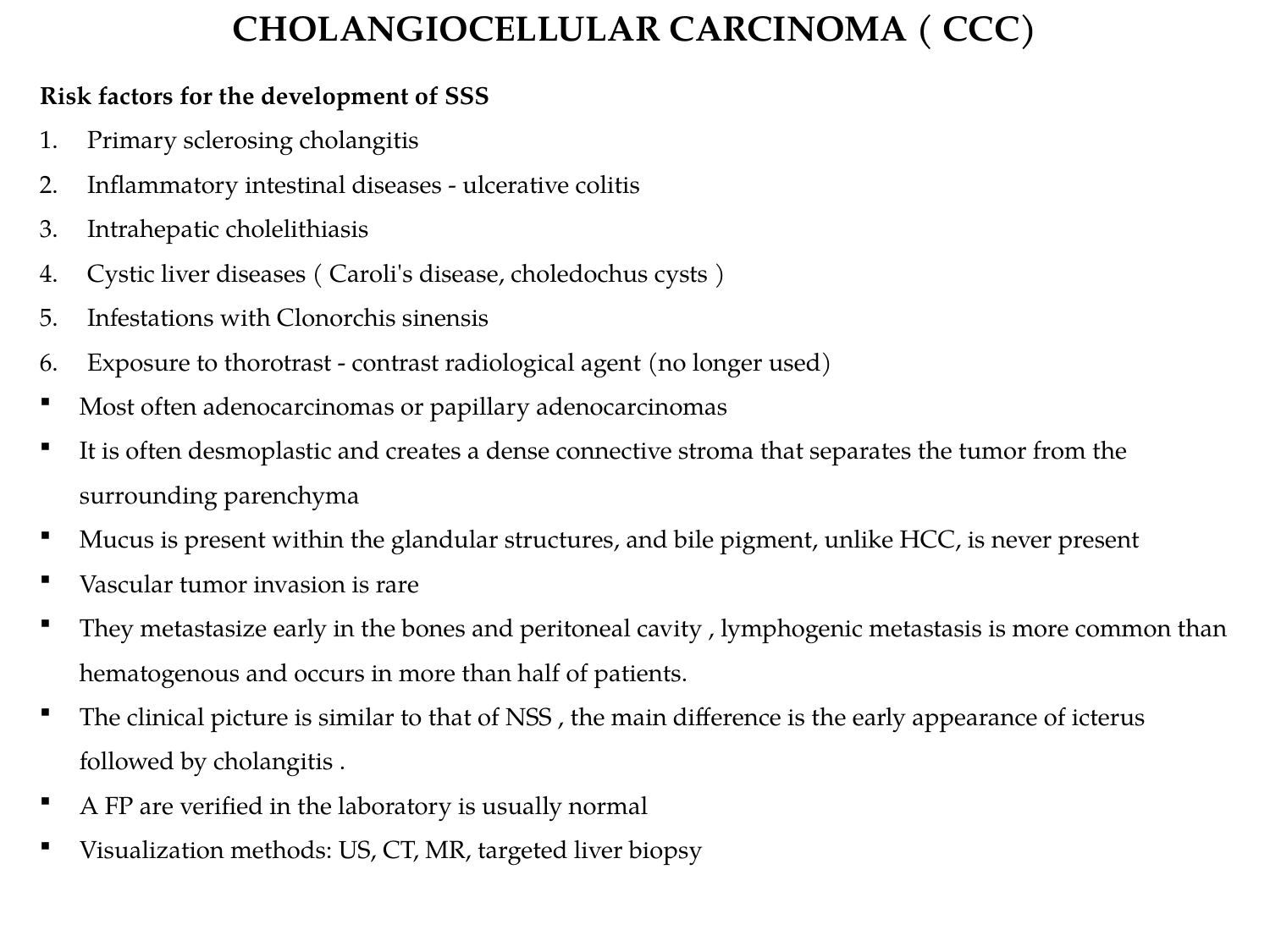

CHOLANGIOCELLULAR CARCINOMA ( CCC)
Risk factors for the development of SSS
Primary sclerosing cholangitis
Inflammatory intestinal diseases - ulcerative colitis
Intrahepatic cholelithiasis
Cystic liver diseases ( Caroli's disease, choledochus cysts )
Infestations with Clonorchis sinensis
Exposure to thorotrast - contrast radiological agent (no longer used)
Most often adenocarcinomas or papillary adenocarcinomas
It is often desmoplastic and creates a dense connective stroma that separates the tumor from the surrounding parenchyma
Mucus is present within the glandular structures, and bile pigment, unlike HCC, is never present
Vascular tumor invasion is rare
They metastasize early in the bones and peritoneal cavity , lymphogenic metastasis is more common than hematogenous and occurs in more than half of patients.
The clinical picture is similar to that of NSS , the main difference is the early appearance of icterus followed by cholangitis .
A FP are verified in the laboratory is usually normal
Visualization methods: US, CT, MR, targeted liver biopsy